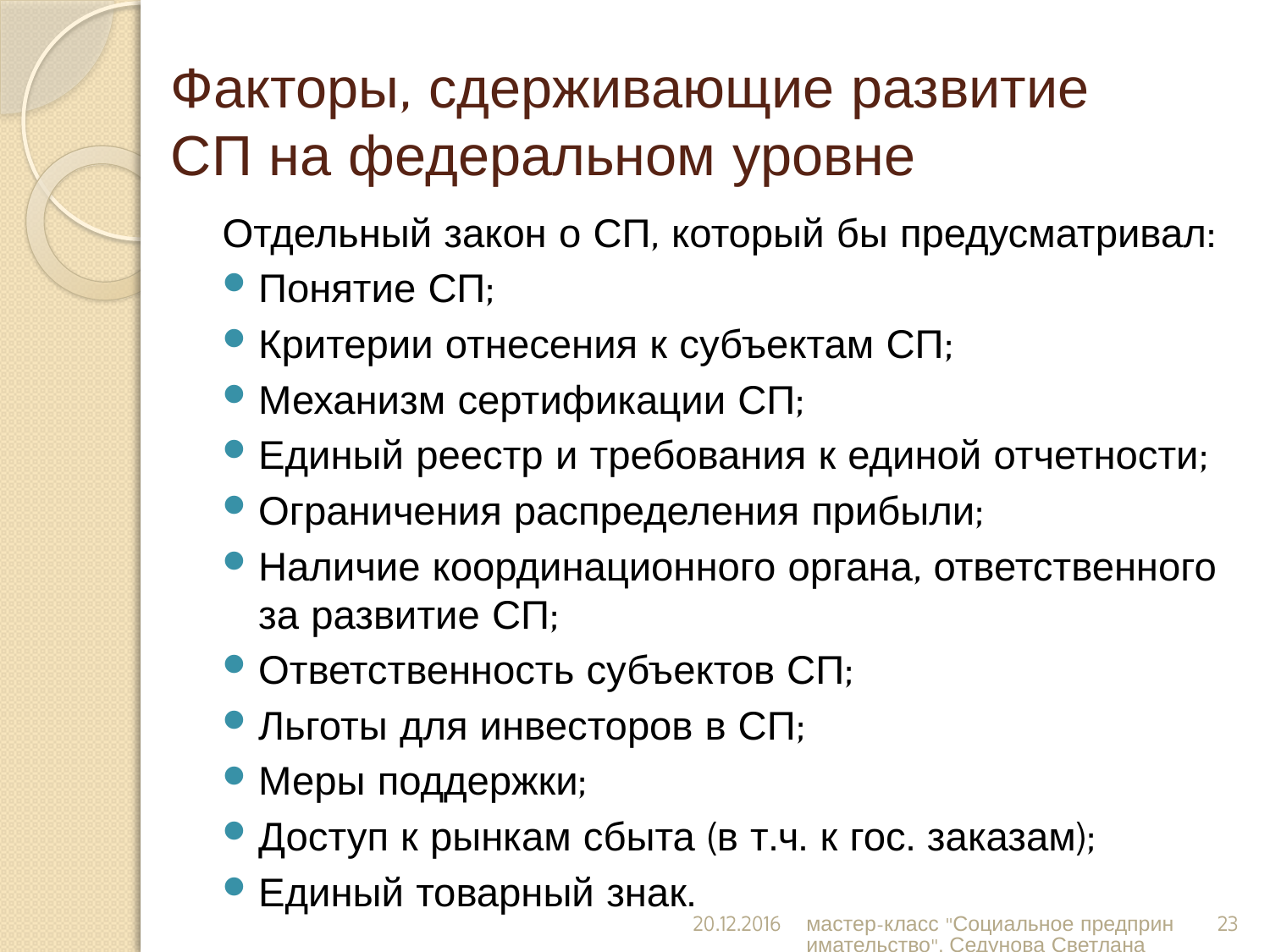

# Факторы, сдерживающие развитие СП на федеральном уровне
Отдельный закон о СП, который бы предусматривал:
Понятие СП;
Критерии отнесения к субъектам СП;
Механизм сертификации СП;
Единый реестр и требования к единой отчетности;
Ограничения распределения прибыли;
Наличие координационного органа, ответственного за развитие СП;
Ответственность субъектов СП;
Льготы для инвесторов в СП;
Меры поддержки;
Доступ к рынкам сбыта (в т.ч. к гос. заказам);
Единый товарный знак.
20.12.2016
мастер-класс "Социальное предпринимательство". Седунова Светлана
23